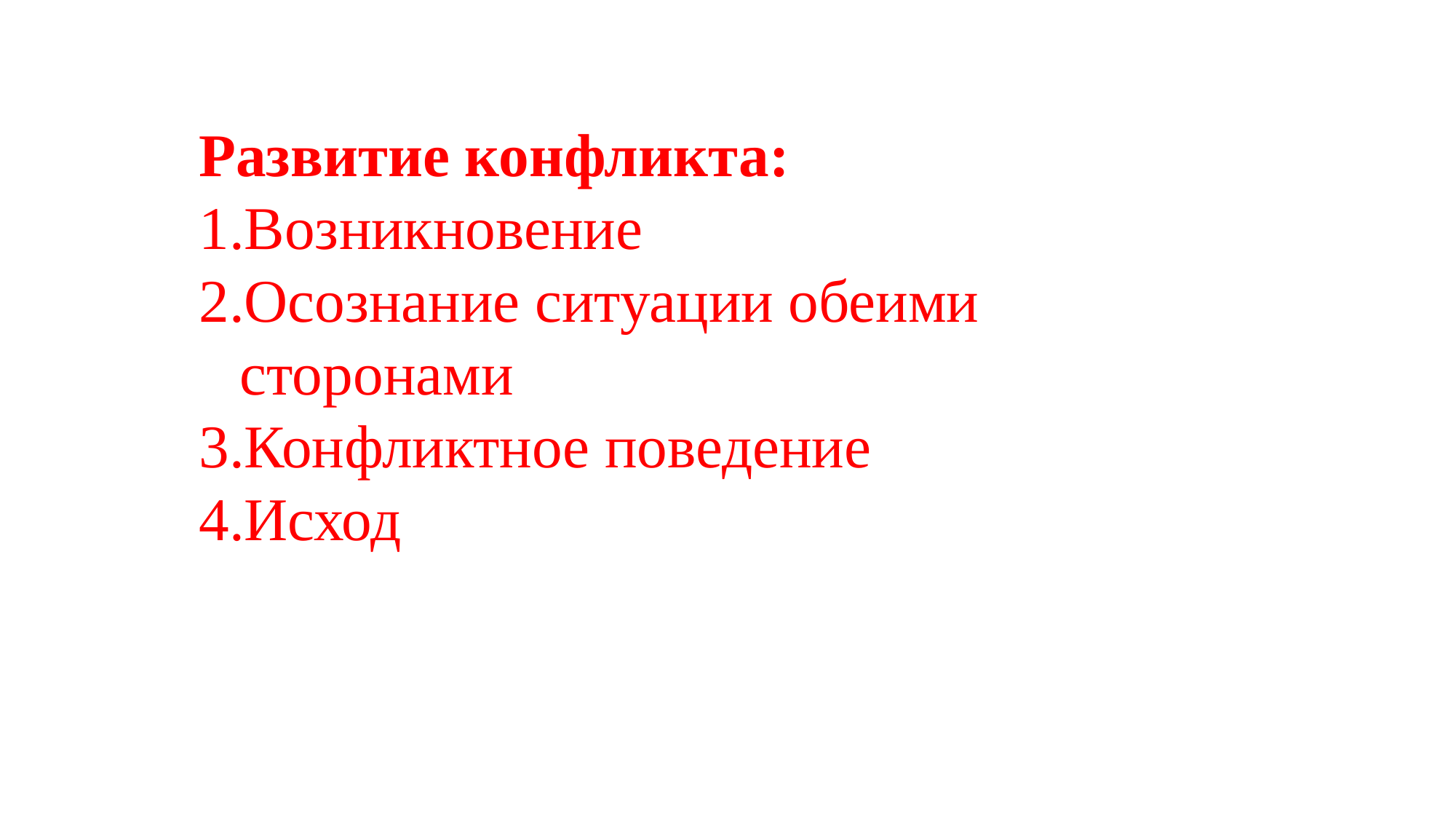

Развитие конфликта:
Возникновение
Осознание ситуации обеими сторонами
Конфликтное поведение
Исход